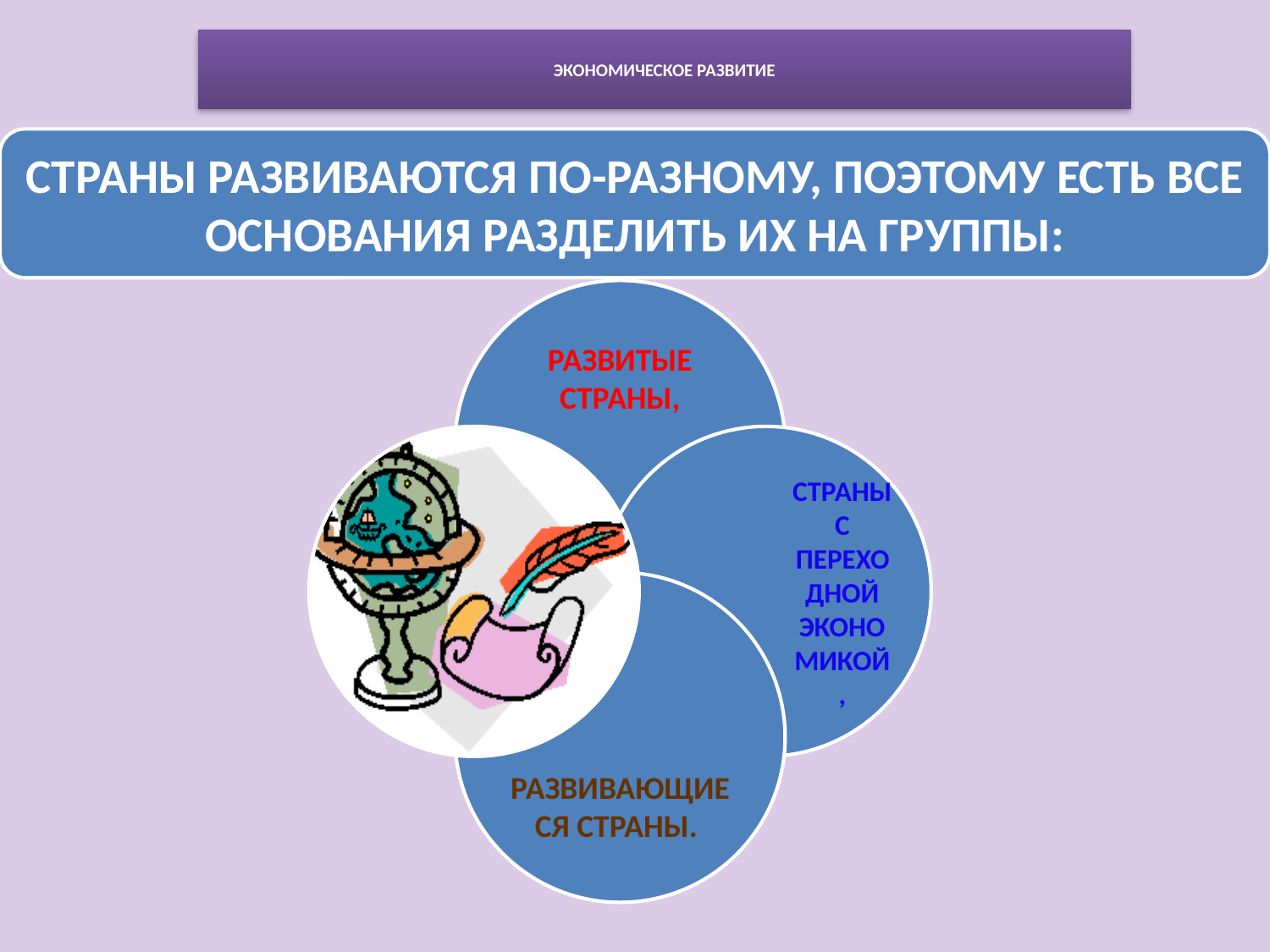

# ЭКОНОМИЧЕСКОЕ РАЗВИТИЕ
СТРАНЫ РАЗВИВАЮТСЯ ПО-РАЗНОМУ, ПОЭТОМУ ЕСТЬ ВСЕ ОСНОВАНИЯ РАЗДЕЛИТЬ ИХ НА ГРУППЫ:
РАЗВИТЫЕ СТРАНЫ,
СТРАНЫ С ПЕРЕХОДНОЙ ЭКОНОМИКОЙ,
РАЗВИВАЮЩИЕСЯ СТРАНЫ.